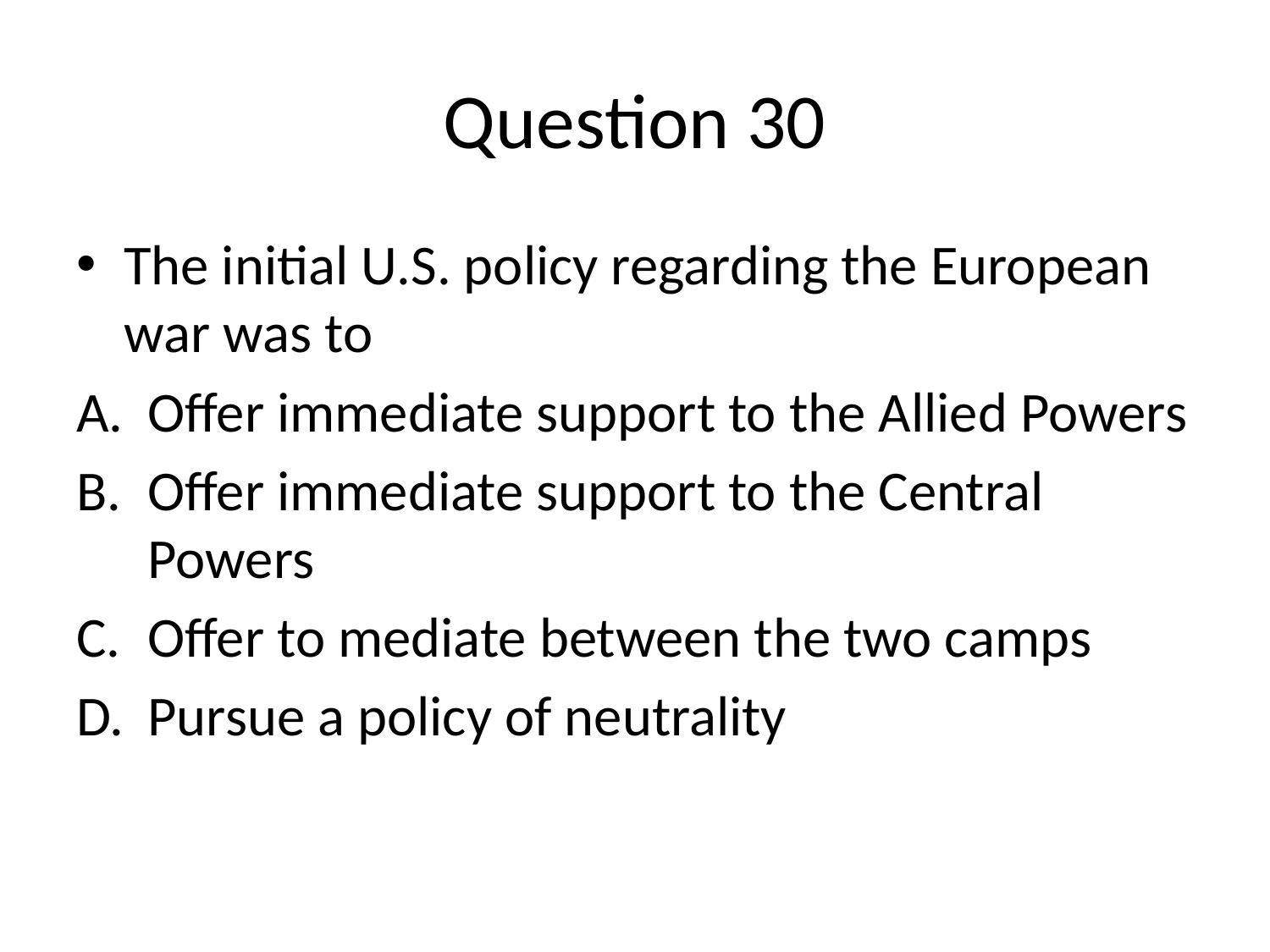

# Question 30
The initial U.S. policy regarding the European war was to
Offer immediate support to the Allied Powers
Offer immediate support to the Central Powers
Offer to mediate between the two camps
Pursue a policy of neutrality